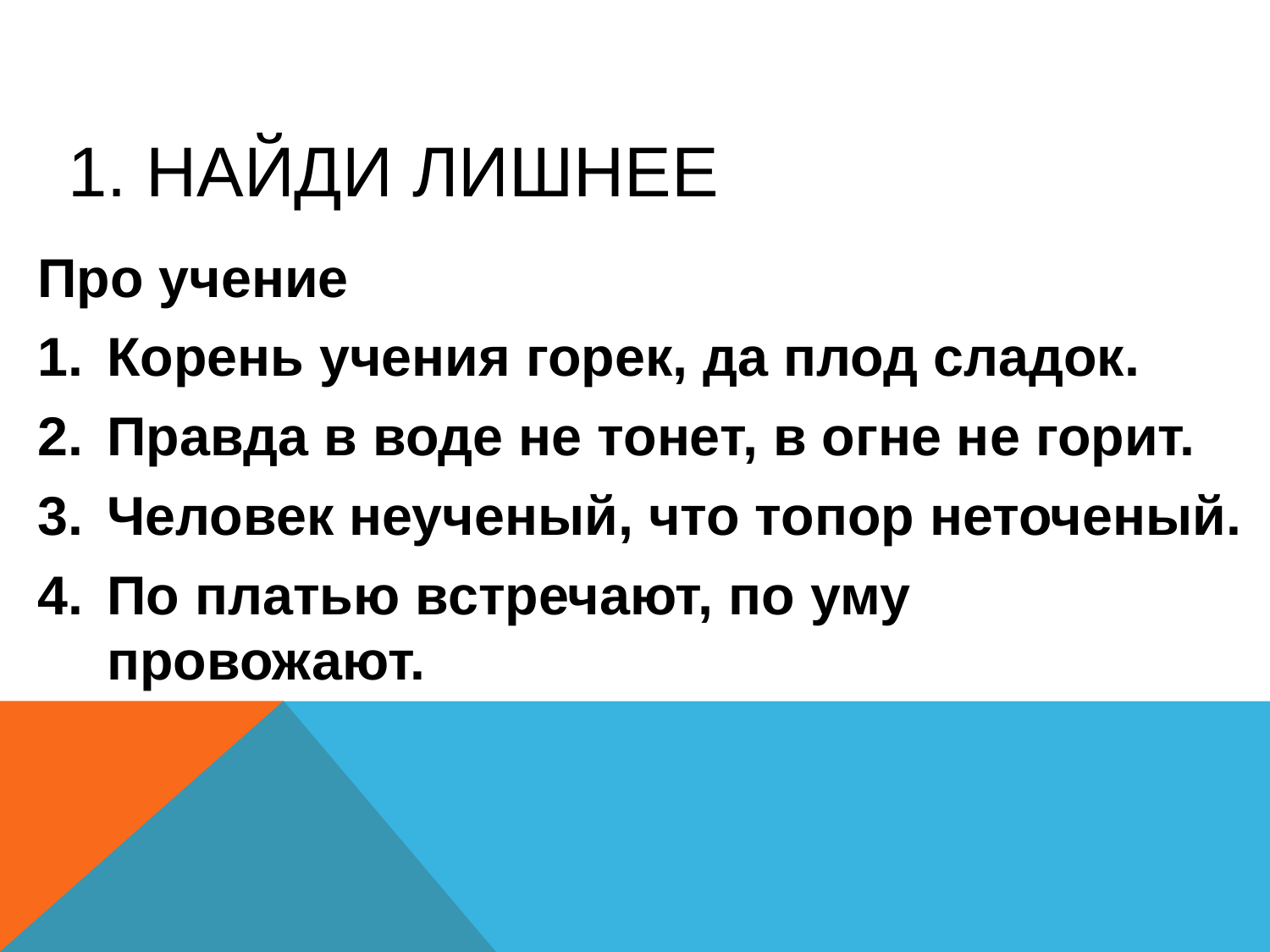

# 1. Найди лишнее
Про учение
Корень учения горек, да плод сладок.
Правда в воде не тонет, в огне не горит.
Человек неученый, что топор неточеный.
По платью встречают, по уму провожают.